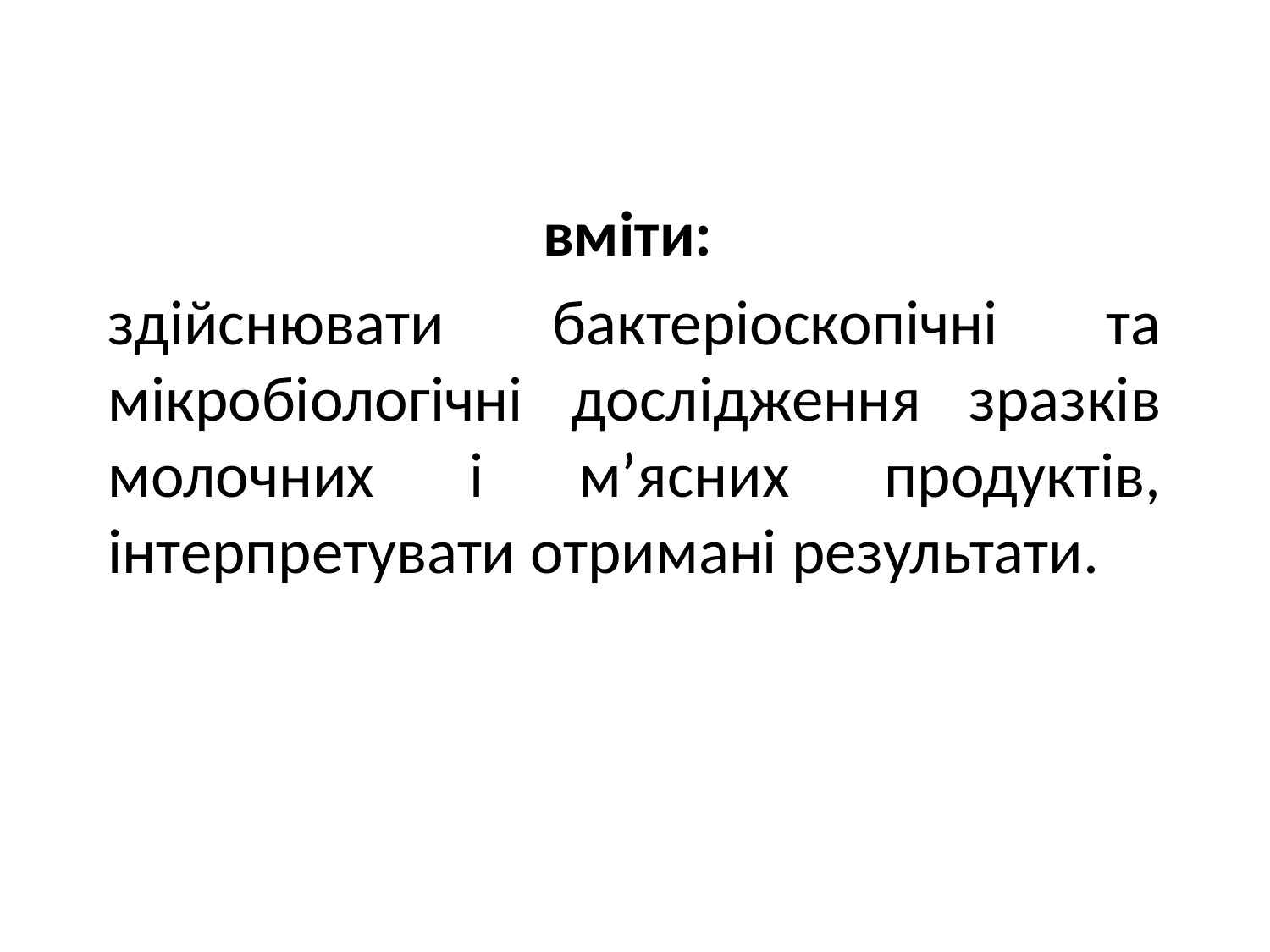

#
вміти:
здійснювати бактеріоскопічні та мікробіологічні дослідження зразків молочних і м’ясних продуктів, інтерпретувати отримані результати.